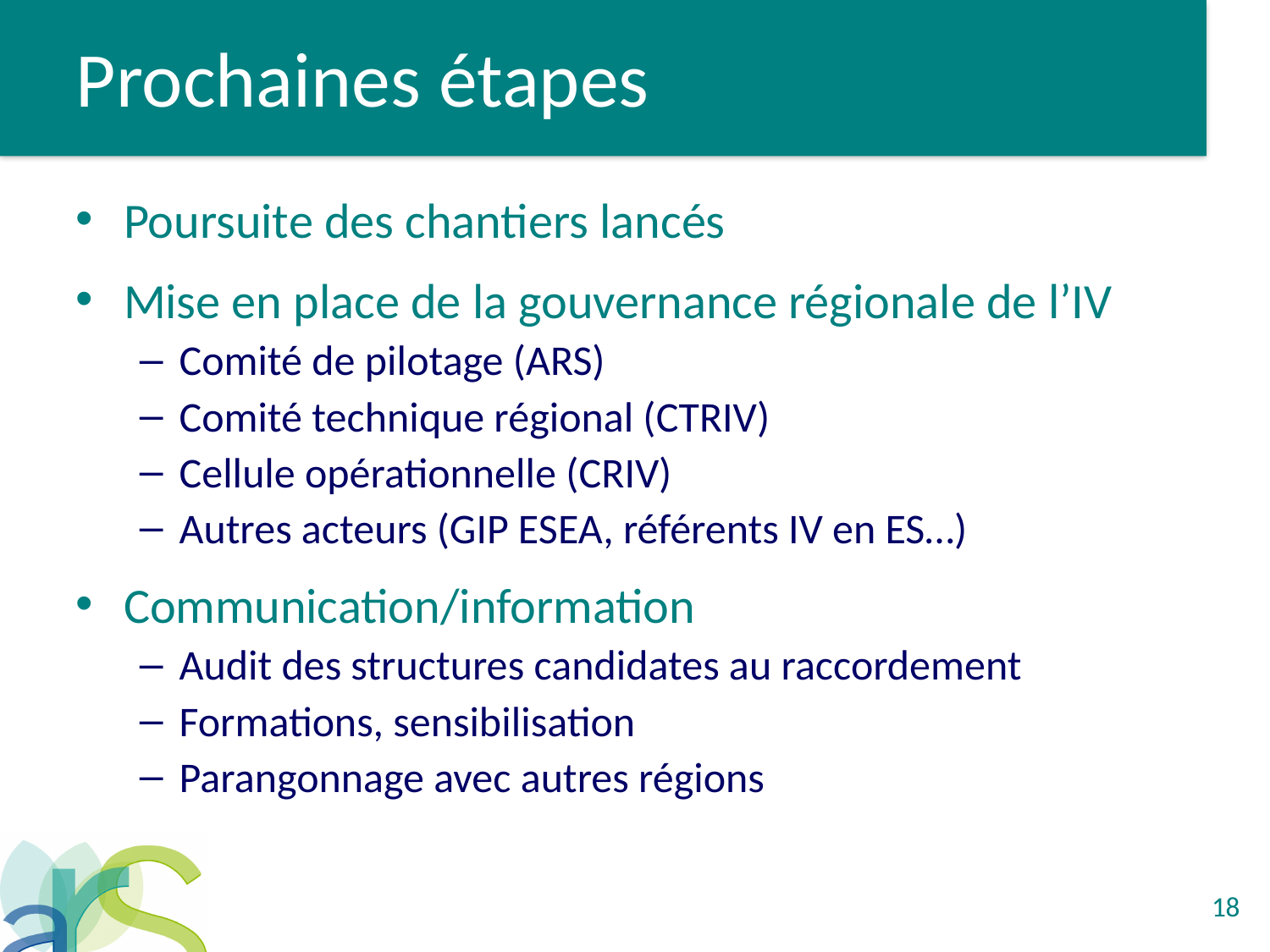

# Prochaines étapes
Poursuite des chantiers lancés
Mise en place de la gouvernance régionale de l’IV
Comité de pilotage (ARS)
Comité technique régional (CTRIV)
Cellule opérationnelle (CRIV)
Autres acteurs (GIP ESEA, référents IV en ES…)
Communication/information
Audit des structures candidates au raccordement
Formations, sensibilisation
Parangonnage avec autres régions
18